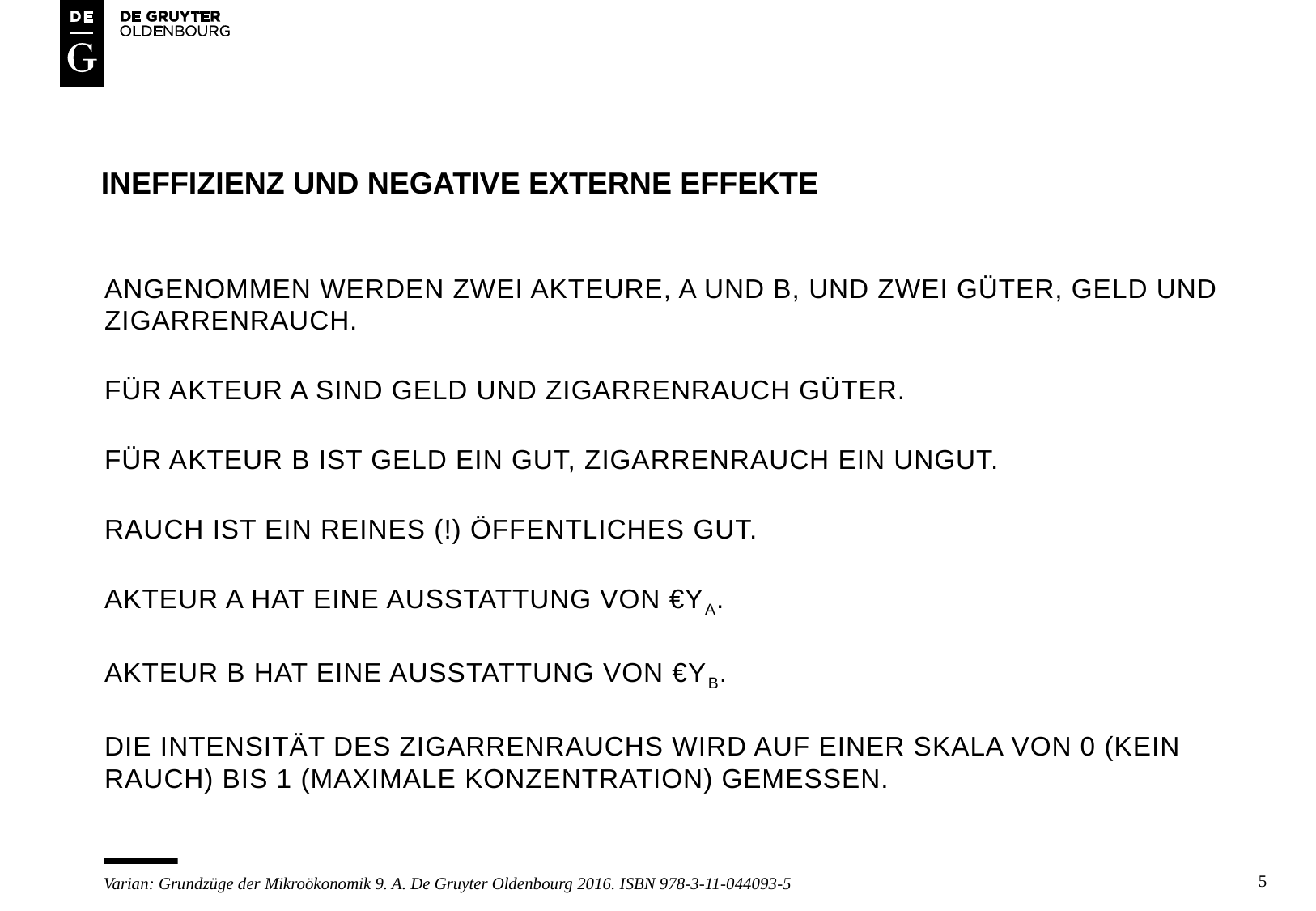

# Ineffizienz und negative externe effekte
Angenommen werden zwei akteure, a und b, und zwei güter, Geld und zigarrenrauch.
Für akteur a sind geld und zigarrenrauch güter.
Für akteur B ist Geld ein gut, zigarrenrauch ein ungut.
Rauch ist ein reines (!) öffentliches gut.
Akteur a hat eine ausstattung von €ya.
Akteur b hat eine ausstattung von €yb.
Die intensität des zigarrenrauchs wird auf einer skala von 0 (kein Rauch) bis 1 (maximale konzentration) gemessen.
5
Varian: Grundzüge der Mikroökonomik 9. A. De Gruyter Oldenbourg 2016. ISBN 978-3-11-044093-5